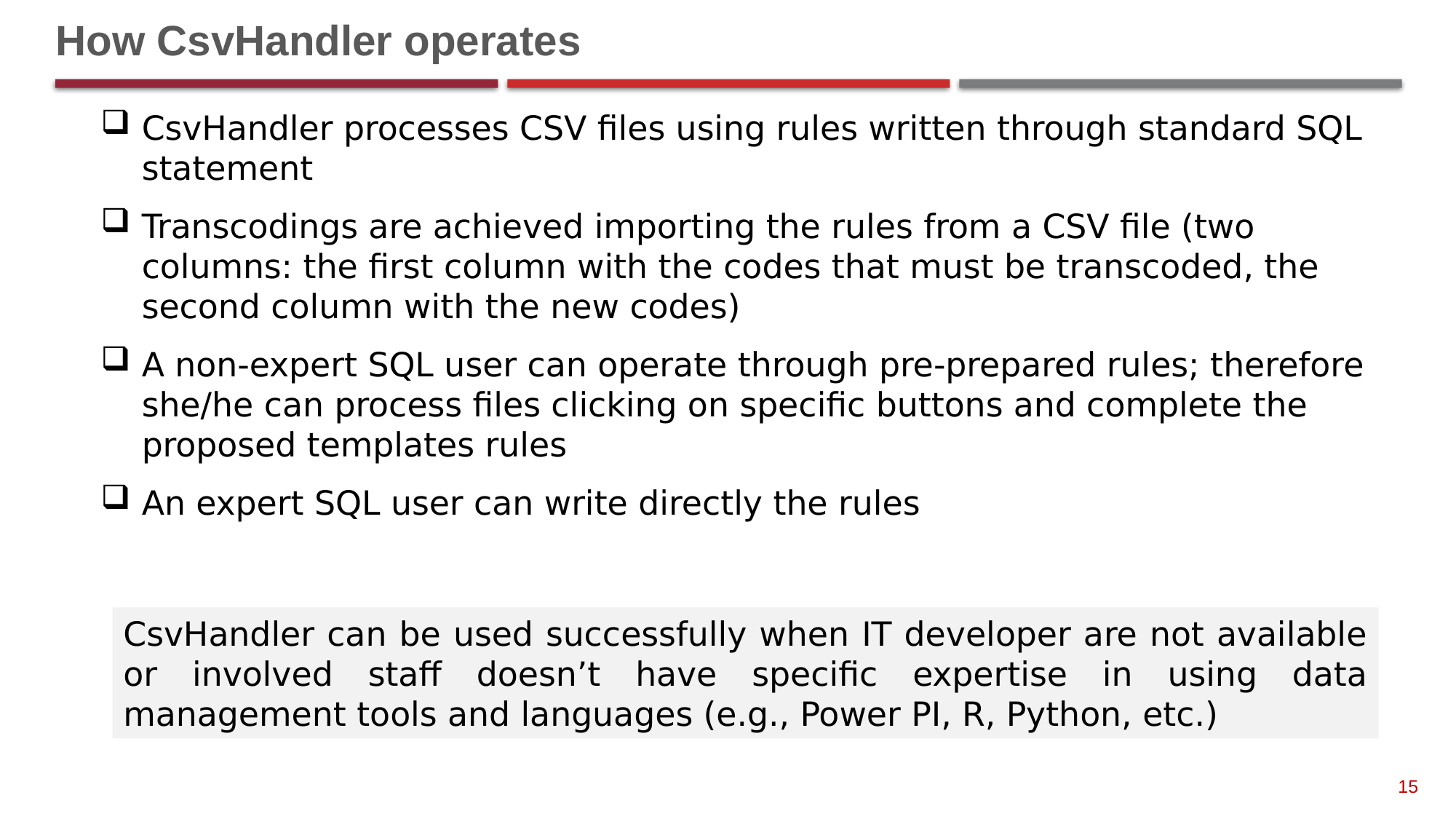

# How CsvHandler operates
CsvHandler processes CSV files using rules written through standard SQL statement
Transcodings are achieved importing the rules from a CSV file (two columns: the first column with the codes that must be transcoded, the second column with the new codes)
A non-expert SQL user can operate through pre-prepared rules; therefore she/he can process files clicking on specific buttons and complete the proposed templates rules
An expert SQL user can write directly the rules
CsvHandler can be used successfully when IT developer are not available or involved staff doesn’t have specific expertise in using data management tools and languages (e.g., Power PI, R, Python, etc.)
15